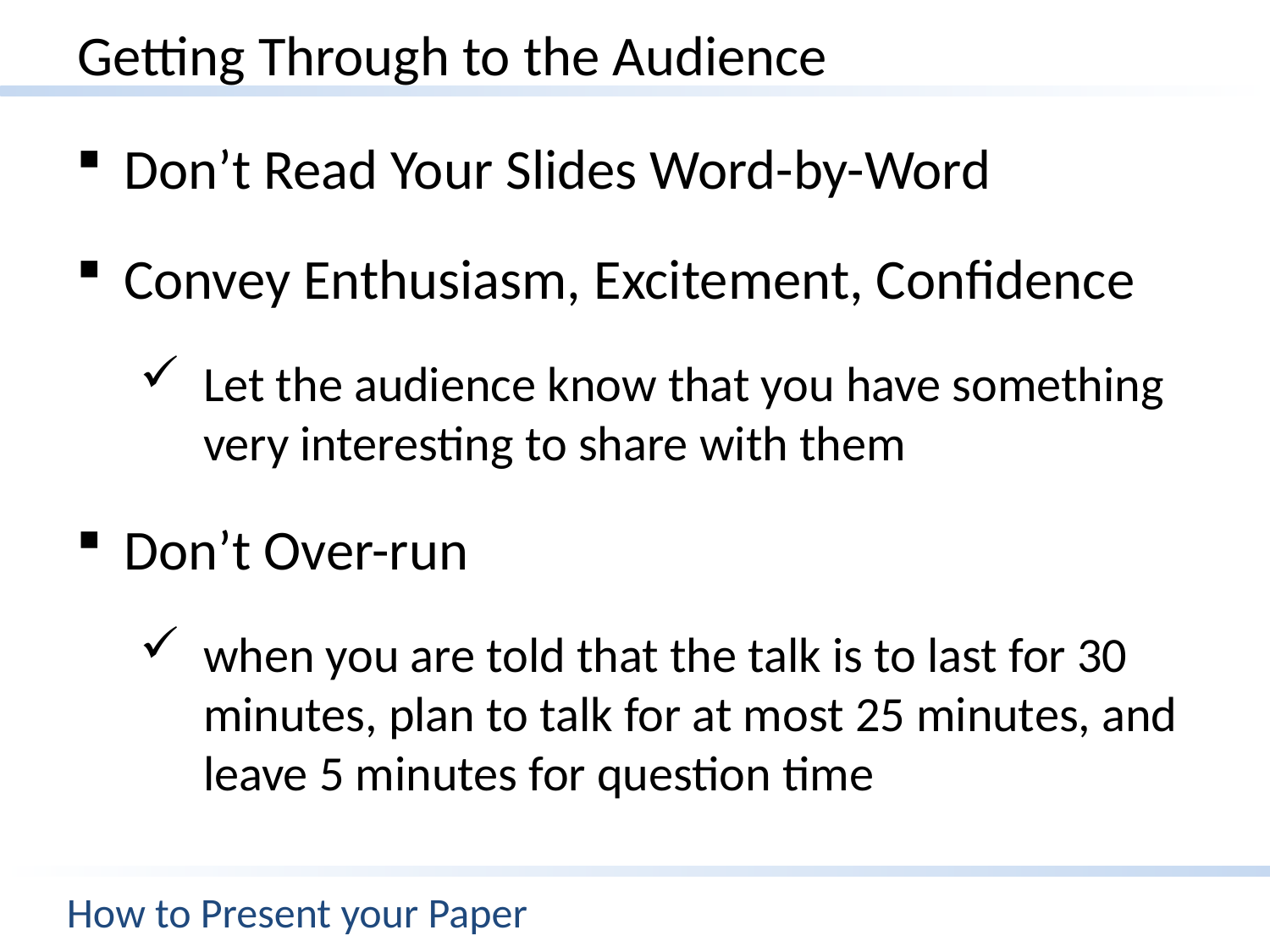

# Getting Through to the Audience

Don’t Read Your Slides Word-by-Word
Convey Enthusiasm, Excitement, Confidence
Let the audience know that you have something very interesting to share with them
Don’t Over-run
when you are told that the talk is to last for 30 minutes, plan to talk for at most 25 minutes, and leave 5 minutes for question time

How to Present your Paper